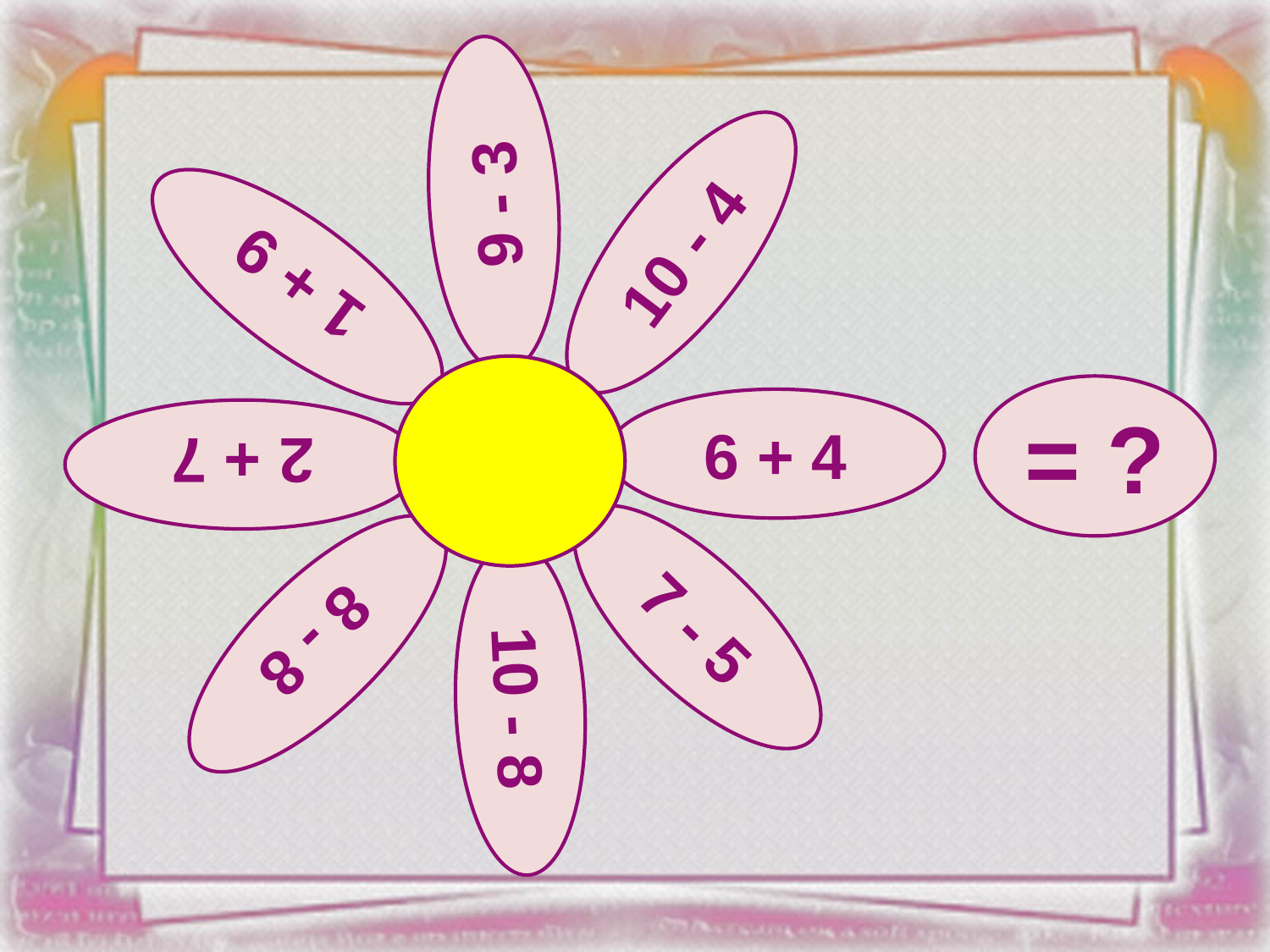

9 - 3
10 - 4
1 + 9
6 + 4
2 + 7
7 - 5
8 - 8
10 - 8

= ?